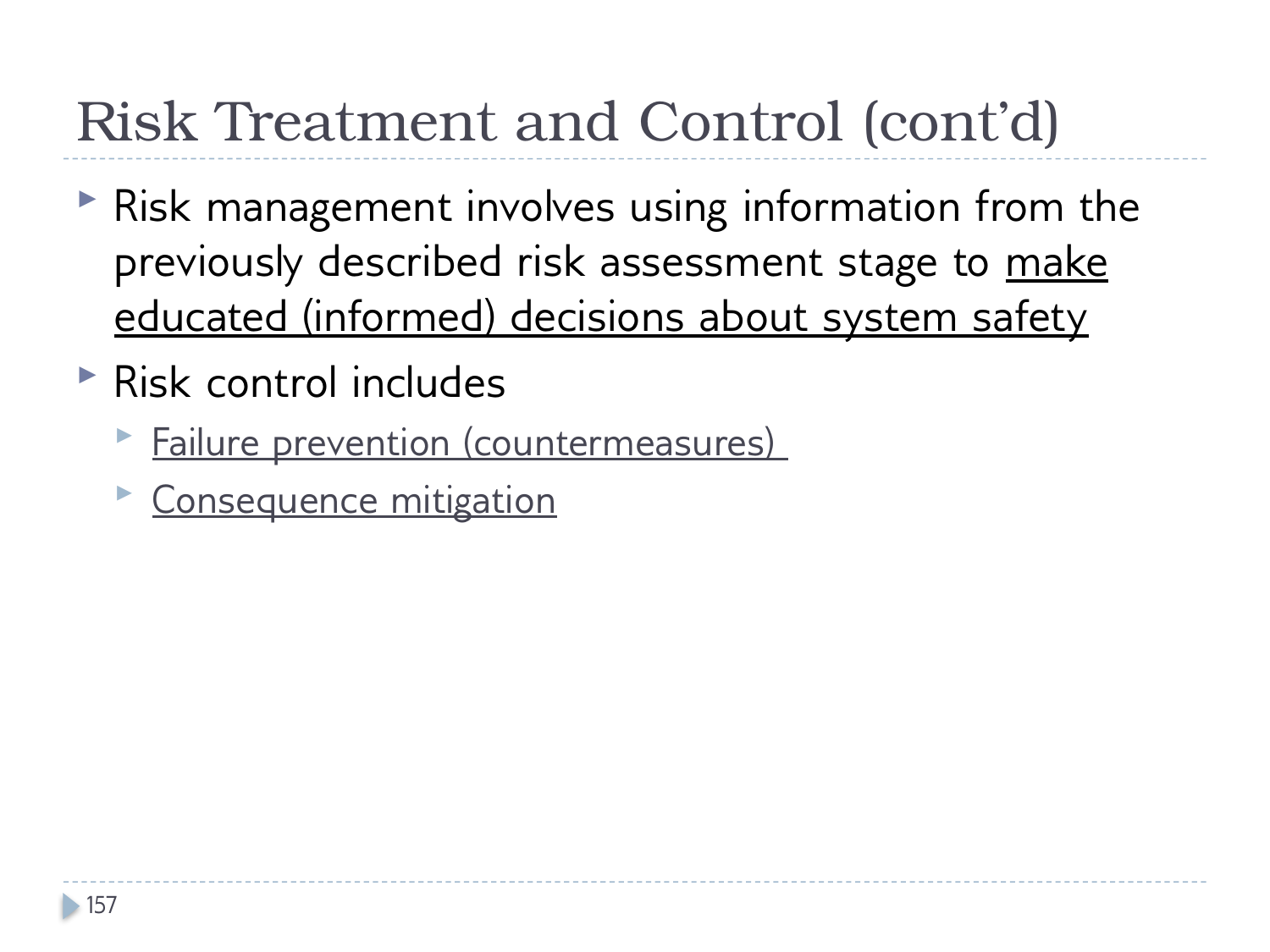

# Risk Treatment and Control (cont’d)
Risk management involves using information from the previously described risk assessment stage to make educated (informed) decisions about system safety
Risk control includes
Failure prevention (countermeasures)
Consequence mitigation
157